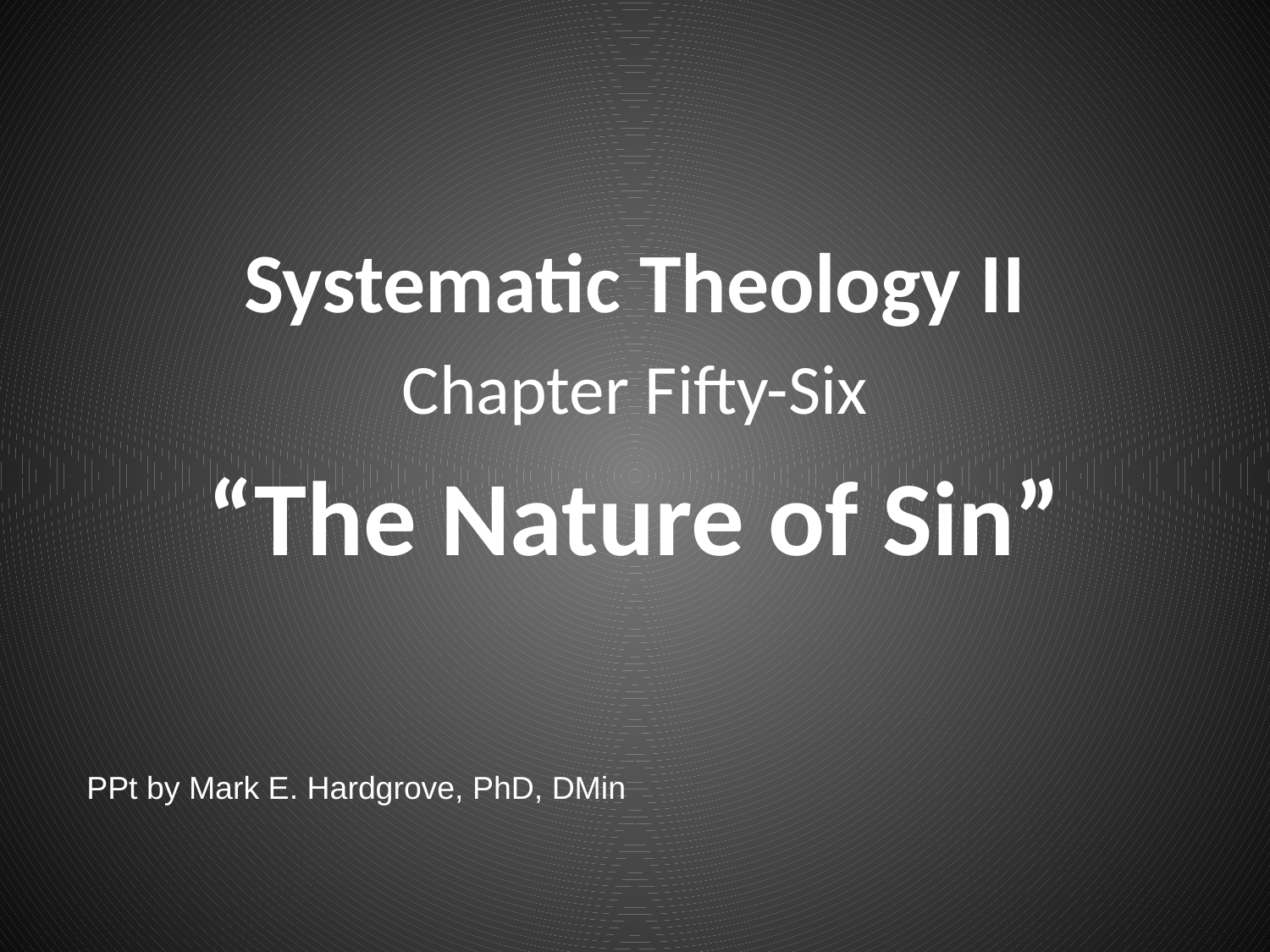

Systematic Theology II
Chapter Fifty-Six
“The Nature of Sin”

PPt by Mark E. Hardgrove, PhD, DMin